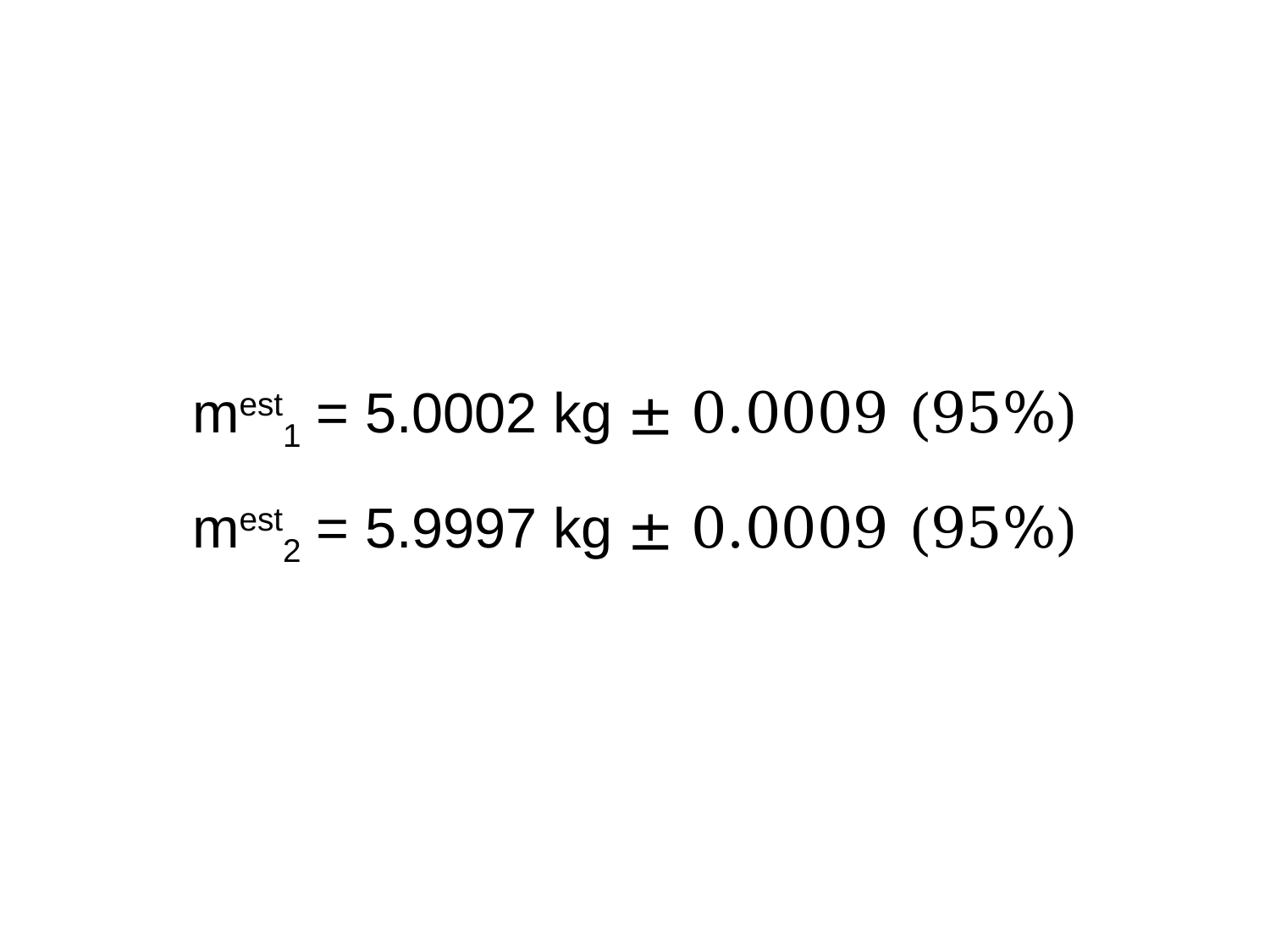

mest1 = 5.0002 kg ± 0.0009 (95%)

mest2 = 5.9997 kg ± 0.0009 (95%)